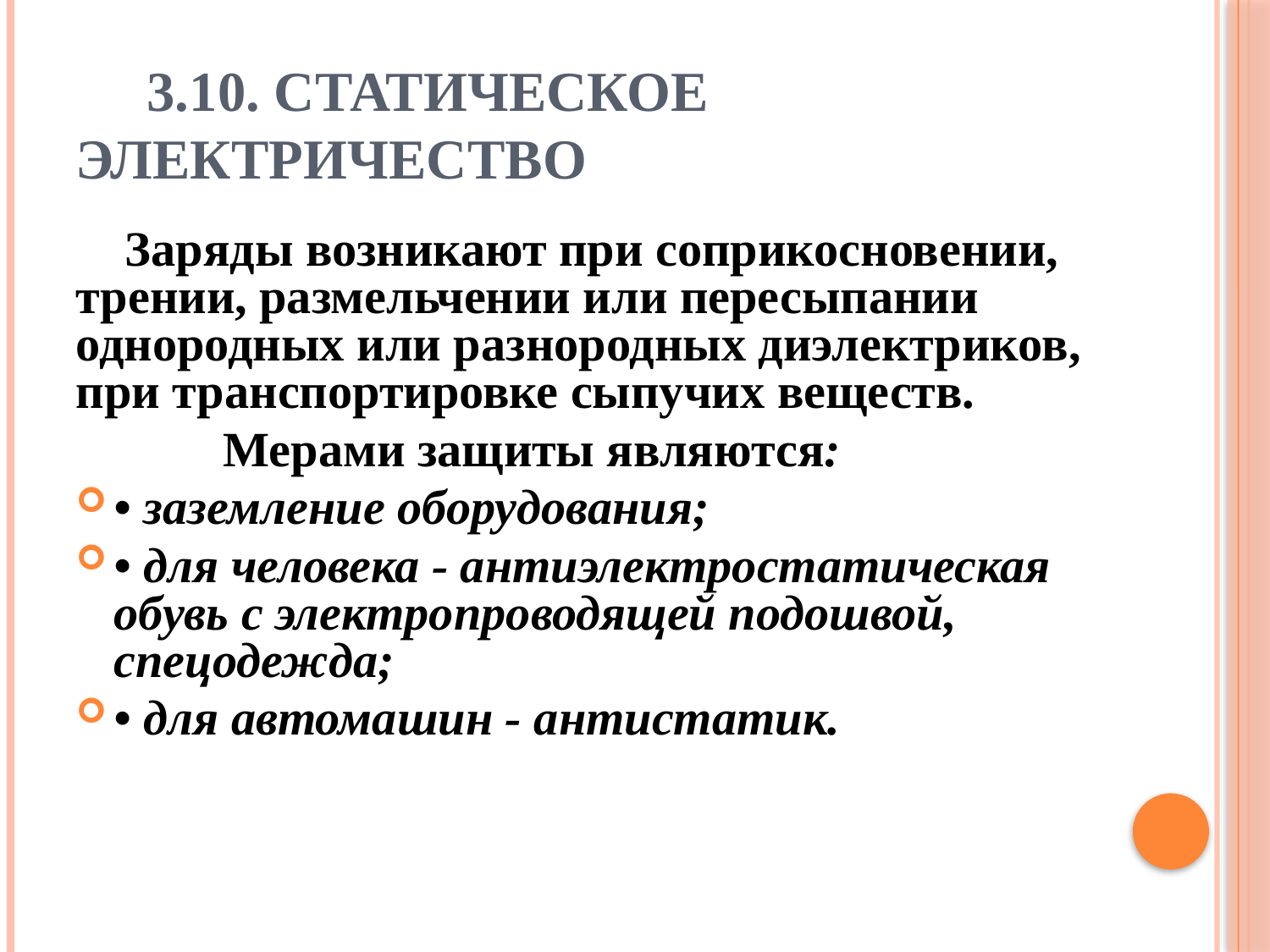

# 3.10. Статическое электричество
    Заряды возникают при соприкосновении, трении, размельчении или пересыпании однородных или разнородных диэлектриков, при транспортировке сыпучих веществ.
            Мерами защиты являются:
• заземление оборудования;
• для человека - антиэлектростатическая обувь с электропроводящей подошвой, спецодежда;
• для автомашин - антистатик.